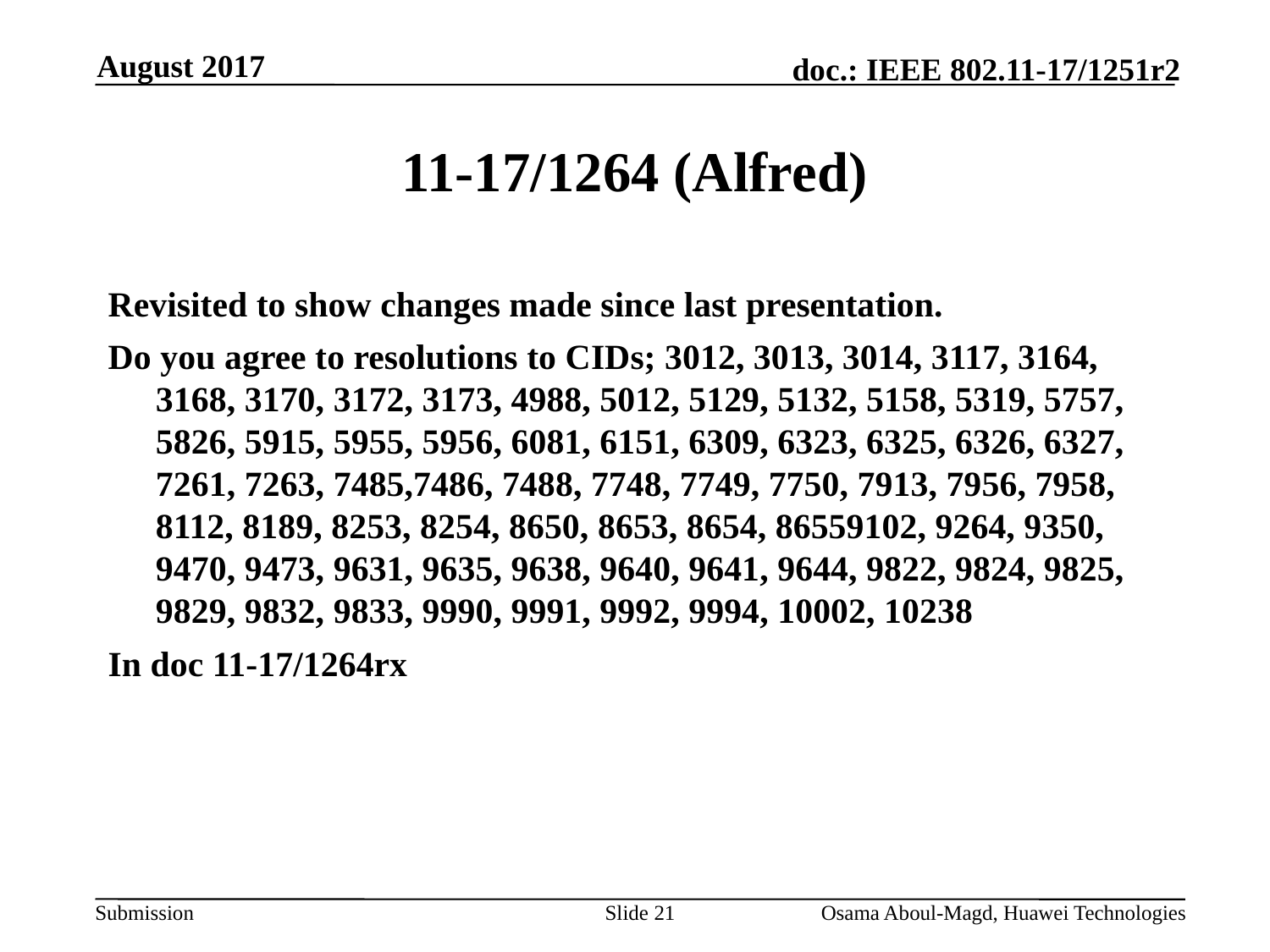

August 2017
# 11-17/1264 (Alfred)
Revisited to show changes made since last presentation.
Do you agree to resolutions to CIDs; 3012, 3013, 3014, 3117, 3164, 3168, 3170, 3172, 3173, 4988, 5012, 5129, 5132, 5158, 5319, 5757, 5826, 5915, 5955, 5956, 6081, 6151, 6309, 6323, 6325, 6326, 6327, 7261, 7263, 7485,7486, 7488, 7748, 7749, 7750, 7913, 7956, 7958, 8112, 8189, 8253, 8254, 8650, 8653, 8654, 86559102, 9264, 9350, 9470, 9473, 9631, 9635, 9638, 9640, 9641, 9644, 9822, 9824, 9825, 9829, 9832, 9833, 9990, 9991, 9992, 9994, 10002, 10238
In doc 11-17/1264rx
Slide 21
Osama Aboul-Magd, Huawei Technologies